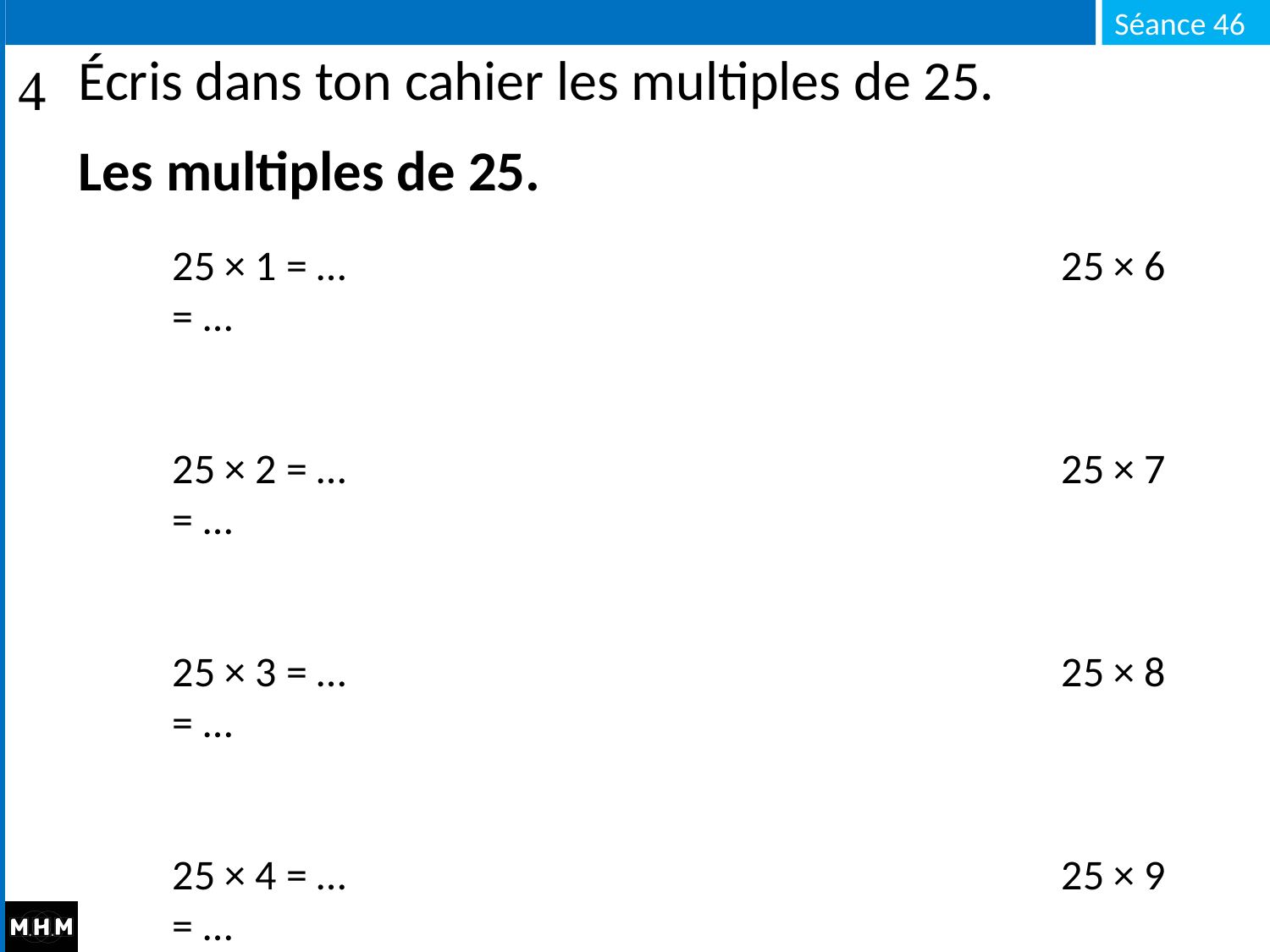

# Écris dans ton cahier les multiples de 25.
Les multiples de 25.
25 × 1 = …						25 × 6 = …

25 × 2 = …						25 × 7 = …

25 × 3 = …						25 × 8 = …

25 × 4 = …						25 × 9 = …

25 × 5 = …						25 × 10 = …